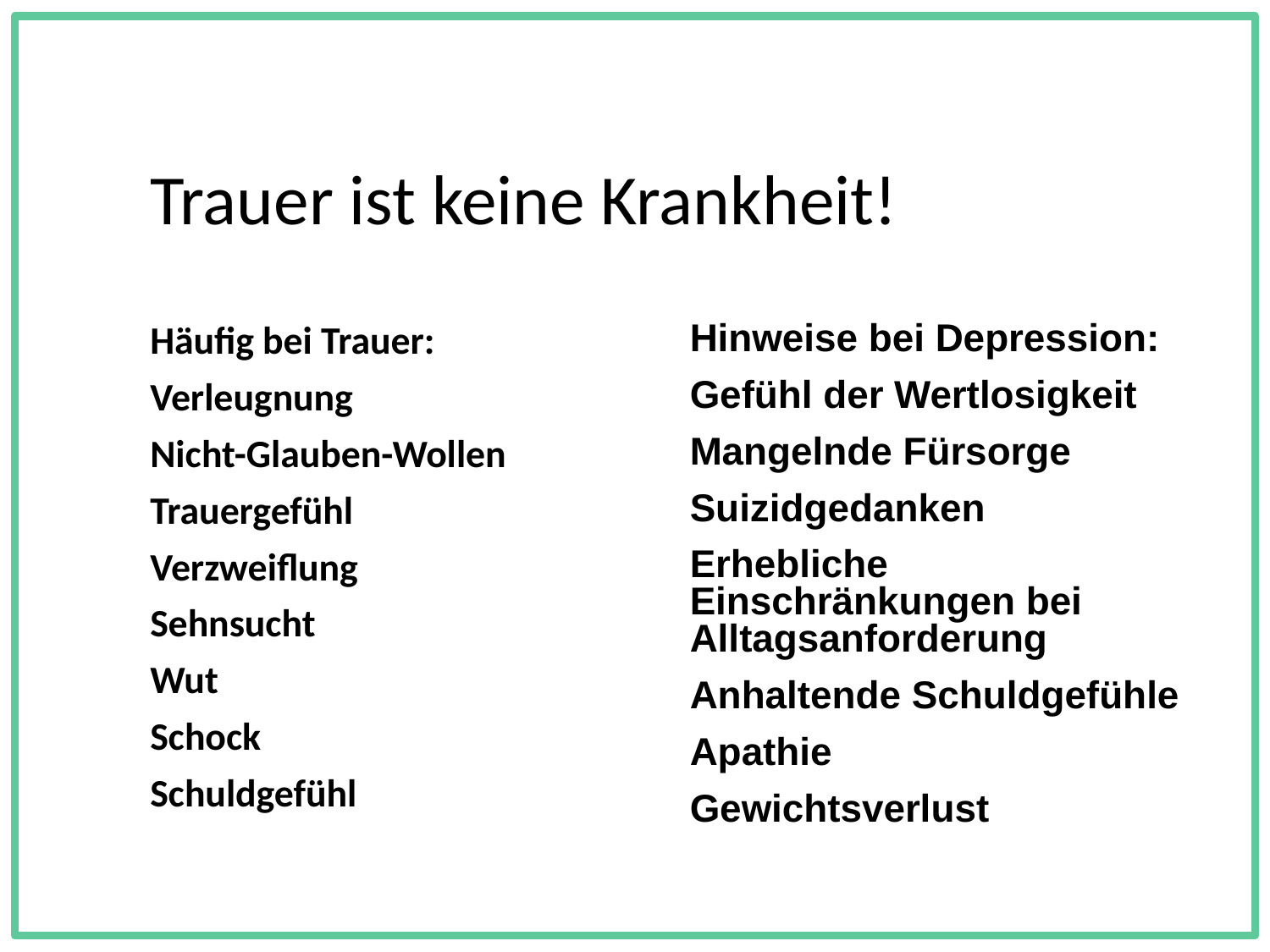

Trauer ist keine Krankheit!
Hinweise bei Depression:
Gefühl der Wertlosigkeit
Mangelnde Fürsorge
Suizidgedanken
Erhebliche Einschränkungen bei Alltagsanforderung
Anhaltende Schuldgefühle
Apathie
Gewichtsverlust
Häufig bei Trauer:
Verleugnung
Nicht-Glauben-Wollen
Trauergefühl
Verzweiflung
Sehnsucht
Wut
Schock
Schuldgefühl